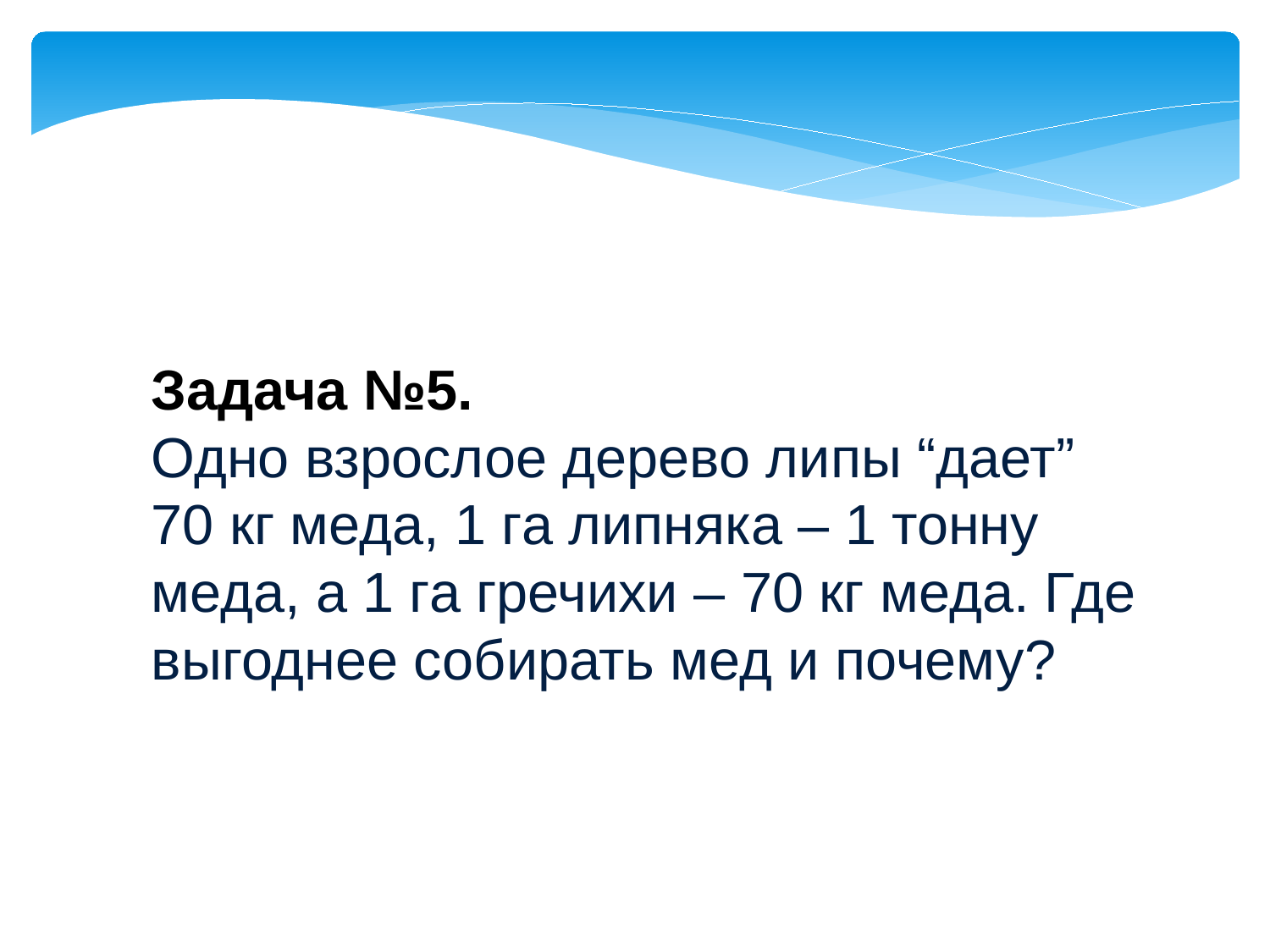

Задача №5.
Одно взрослое дерево липы “дает” 70 кг меда, 1 га липняка – 1 тонну меда, а 1 га гречихи – 70 кг меда. Где выгоднее собирать мед и почему?